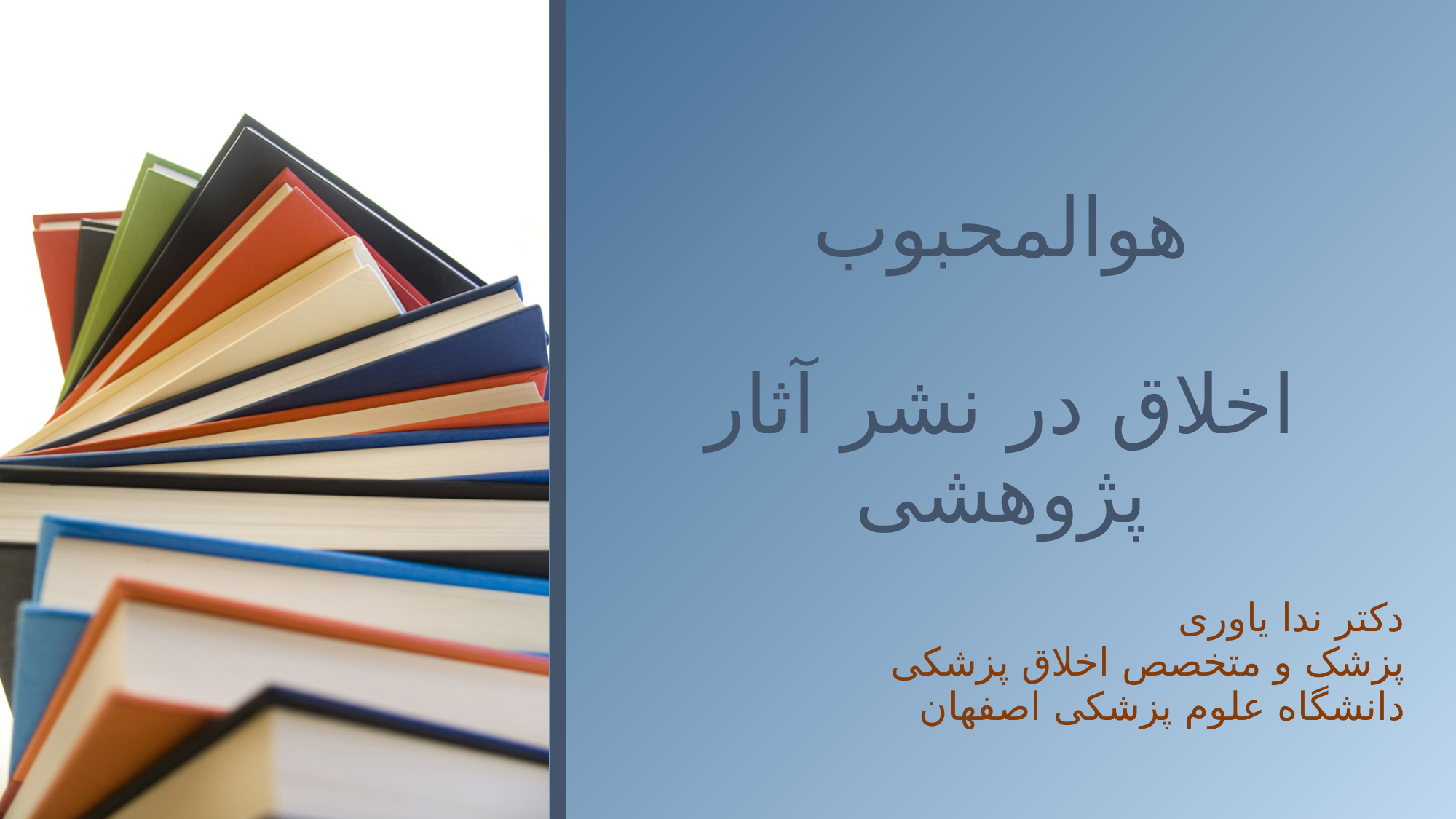

# هوالمحبوب اخلاق در نشر آثار پژوهشی
دکتر ندا یاوری
پزشک و متخصص اخلاق پزشکی
دانشگاه علوم پزشکی اصفهان